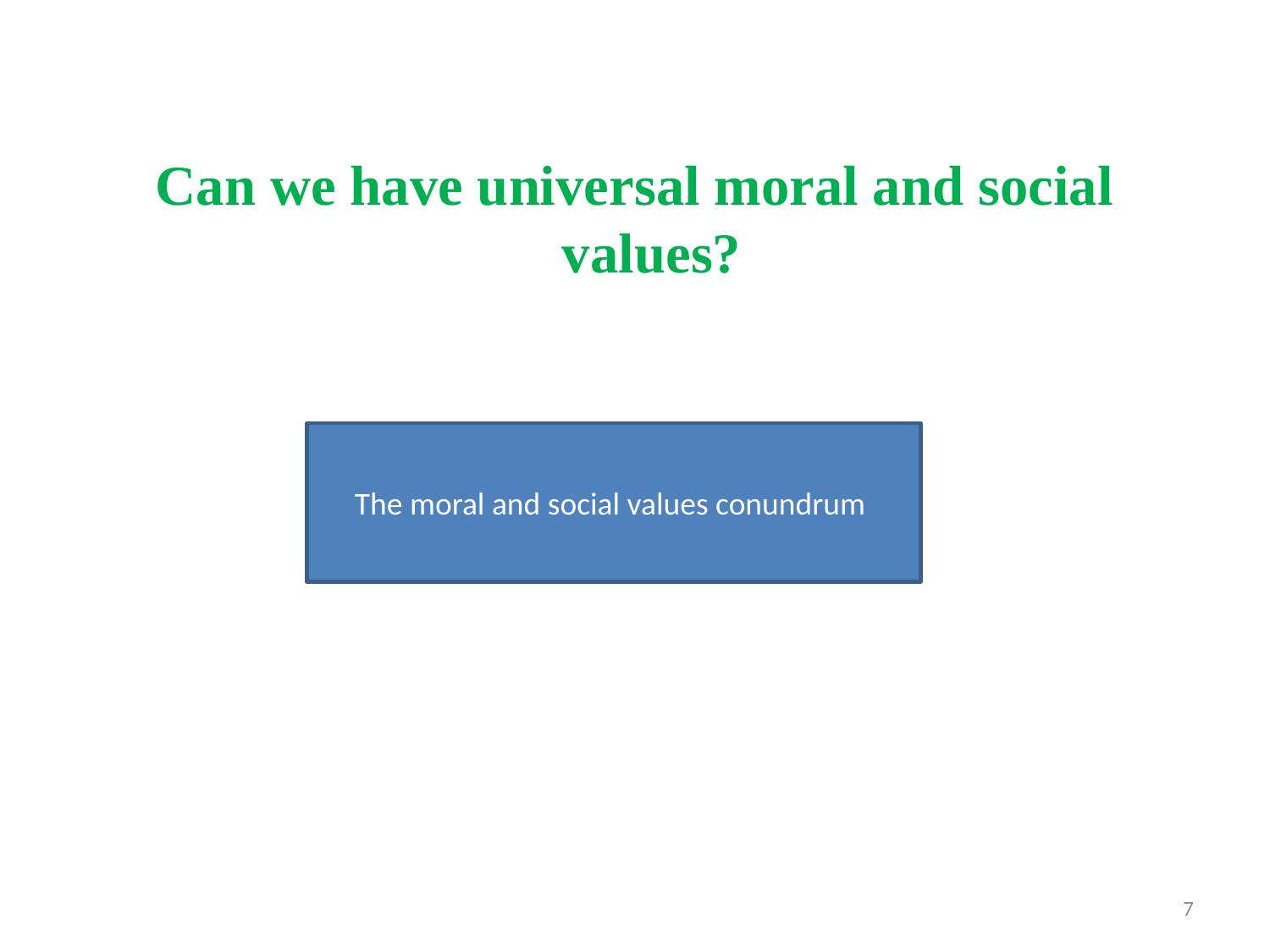

Can we have universal moral and social values?

The moral and social values conundrum
7